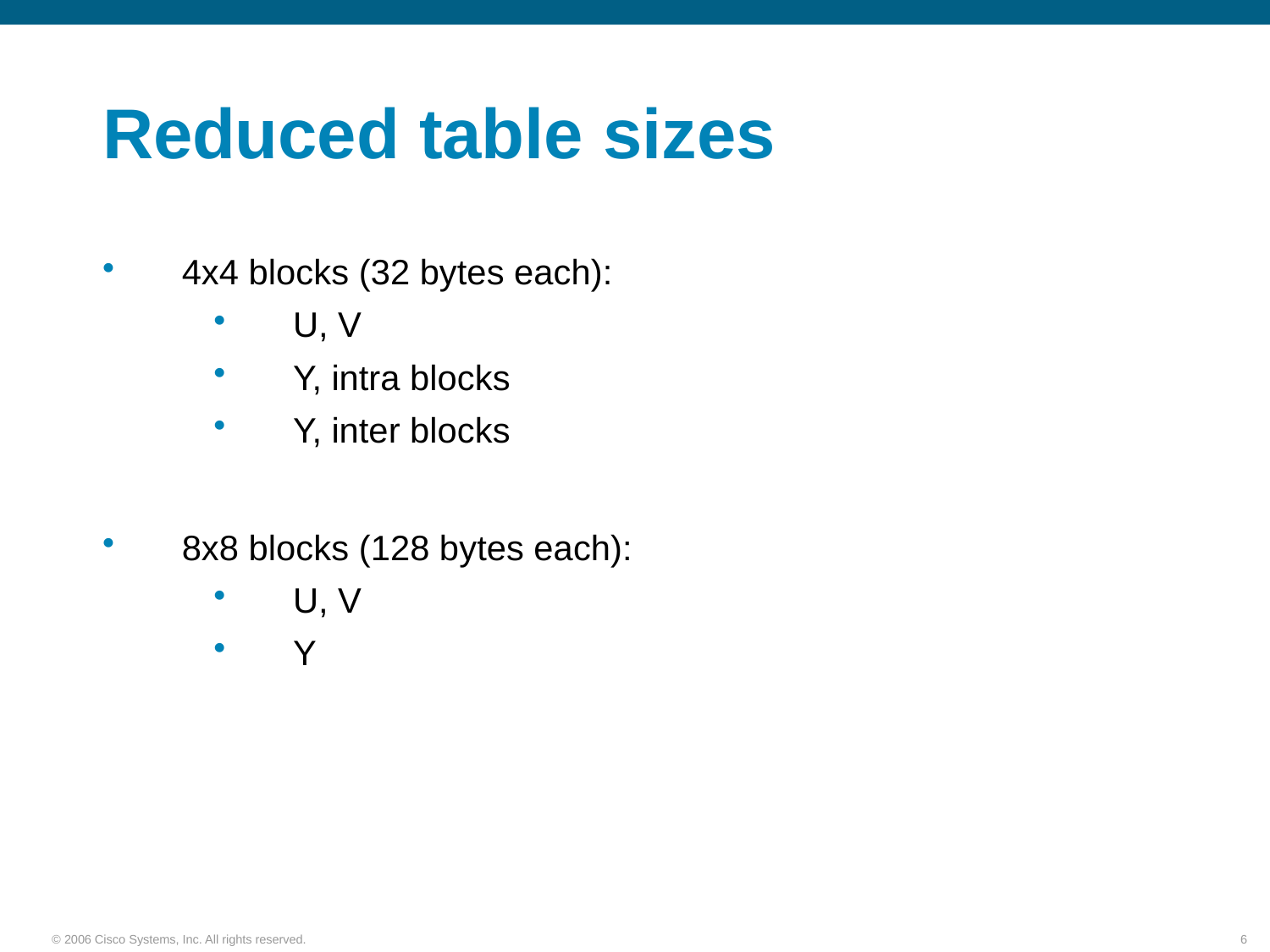

# Reduced table sizes
4x4 blocks (32 bytes each):
U, V
Y, intra blocks
Y, inter blocks

8x8 blocks (128 bytes each):
U, V
Y